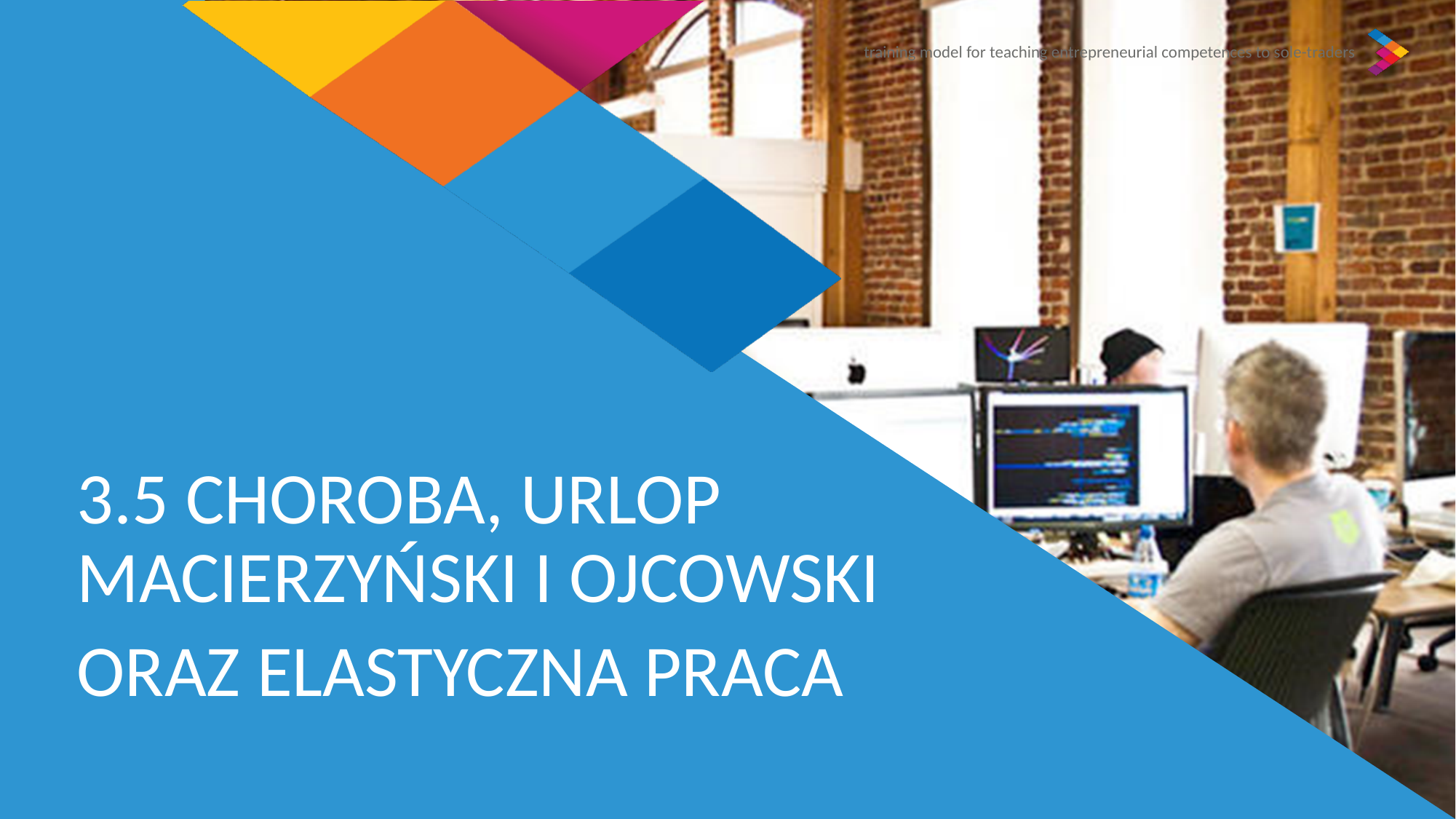

3.5 CHOROBA, URLOP MACIERZYŃSKI I OJCOWSKI
ORAZ ELASTYCZNA PRACA